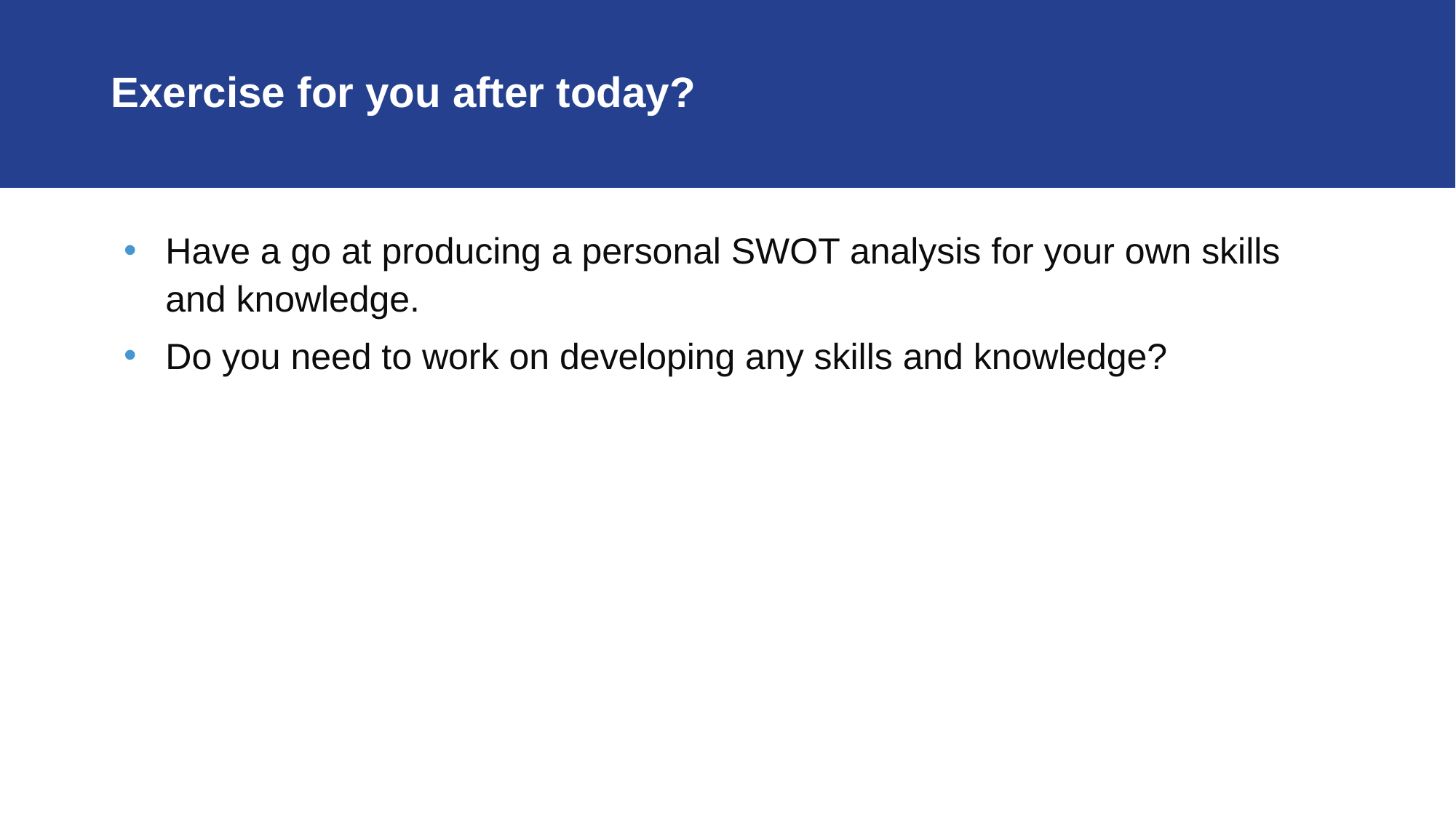

# Exercise for you after today?
Have a go at producing a personal SWOT analysis for your own skills and knowledge.
Do you need to work on developing any skills and knowledge?